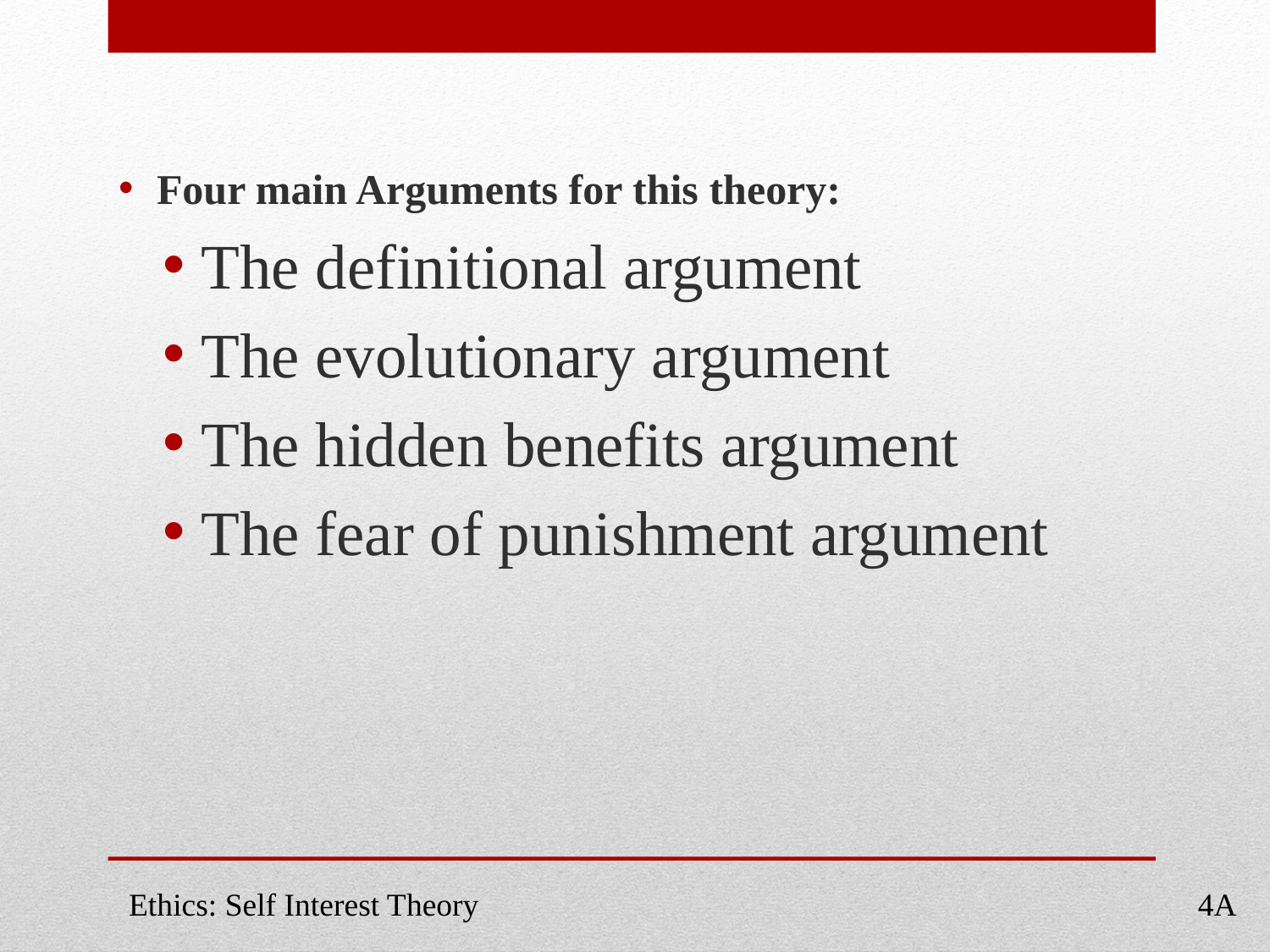

Four main Arguments for this theory:
The definitional argument
The evolutionary argument
The hidden benefits argument
The fear of punishment argument

#